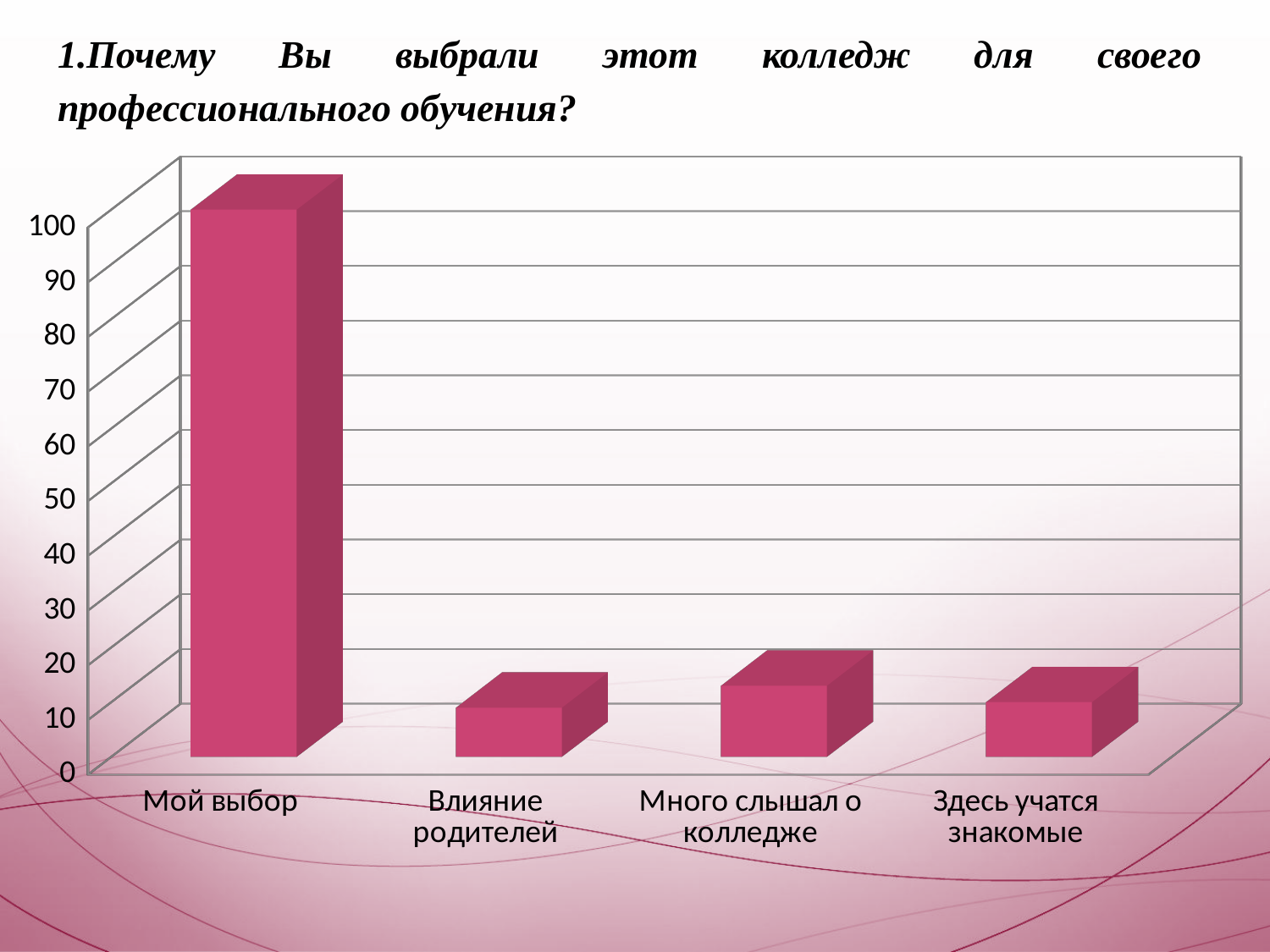

1.Почему Вы выбрали этот колледж для своего профессионального обучения?

[unsupported chart]